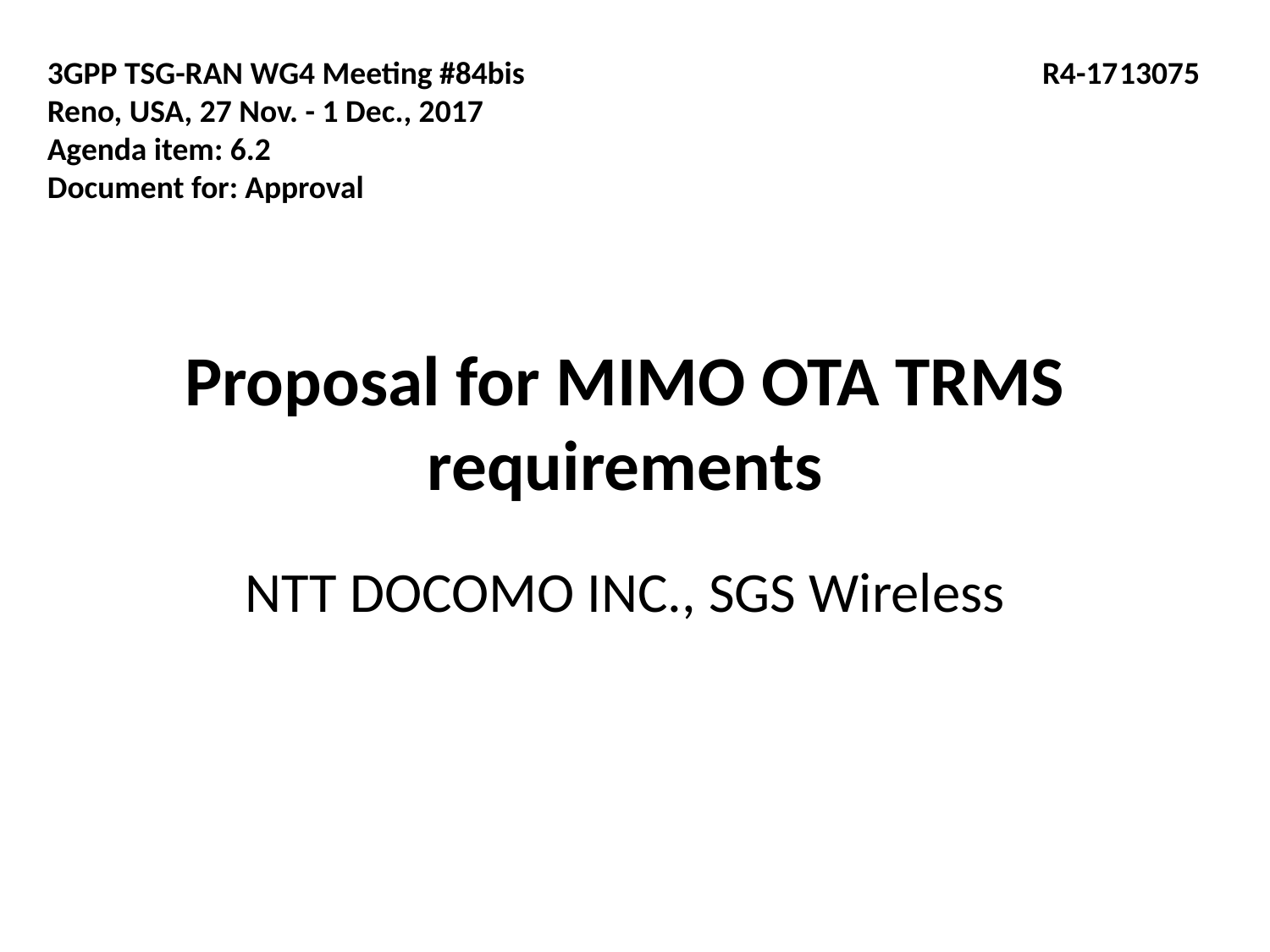

3GPP TSG-RAN WG4 Meeting #84bis                                                                        R4-1713075
Reno, USA, 27 Nov. - 1 Dec., 2017
Agenda item: 6.2
Document for: Approval

# Proposal for MIMO OTA TRMS requirements
NTT DOCOMO INC., SGS Wireless